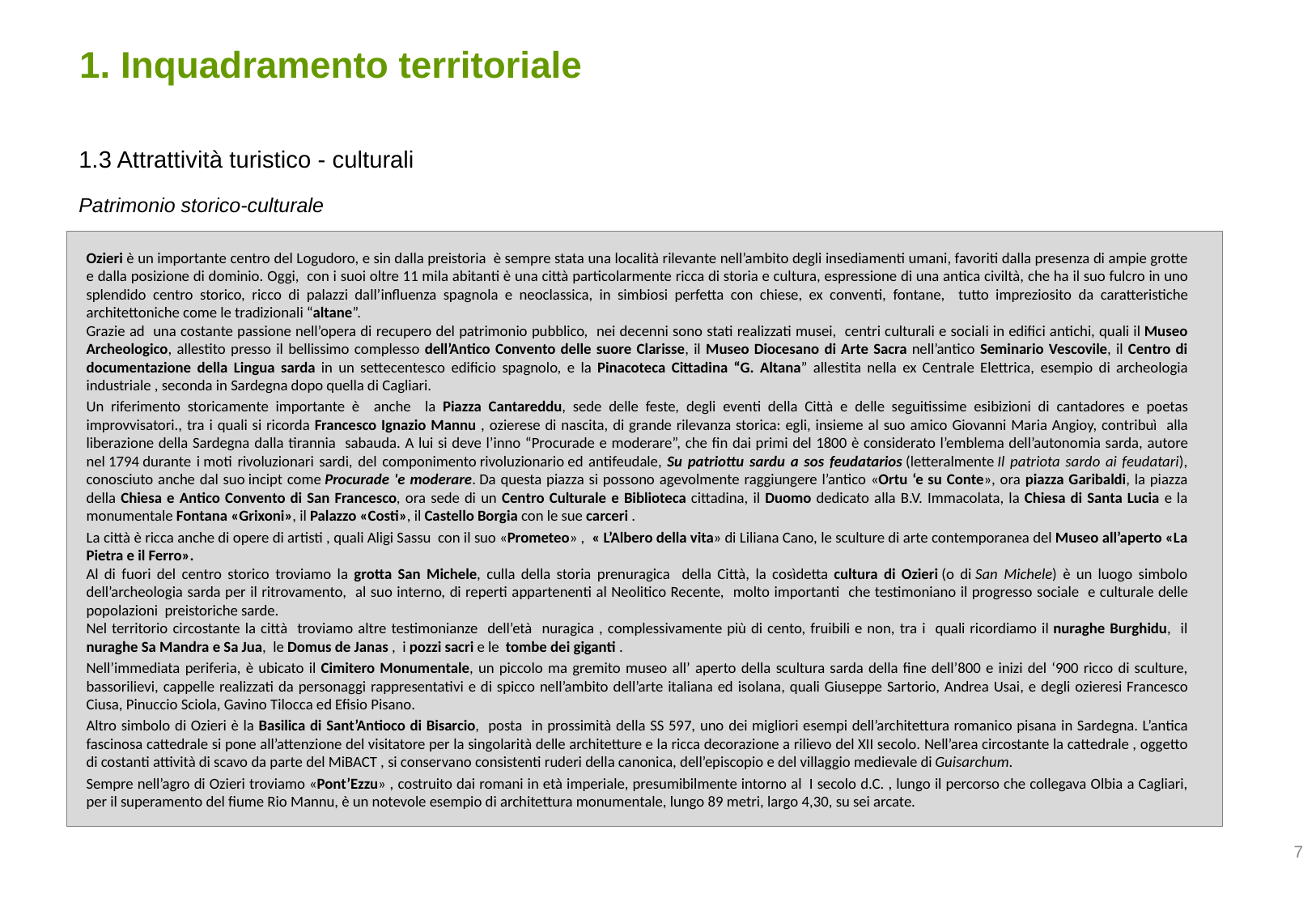

1. Inquadramento territoriale
1.3 Attrattività turistico - culturali
Patrimonio storico-culturale

Ozieri è un importante centro del Logudoro, e sin dalla preistoria  è sempre stata una località rilevante nell’ambito degli insediamenti umani, favoriti dalla presenza di ampie grotte e dalla posizione di dominio. Oggi,  con i suoi oltre 11 mila abitanti è una città particolarmente ricca di storia e cultura, espressione di una antica civiltà, che ha il suo fulcro in uno splendido centro storico, ricco di palazzi dall’influenza spagnola e neoclassica, in simbiosi perfetta con chiese, ex conventi, fontane,  tutto impreziosito da caratteristiche architettoniche come le tradizionali “altane”.
Grazie ad  una costante passione nell’opera di recupero del patrimonio pubblico,  nei decenni sono stati realizzati musei,  centri culturali e sociali in edifici antichi, quali il Museo Archeologico, allestito presso il bellissimo complesso dell’Antico Convento delle suore Clarisse, il Museo Diocesano di Arte Sacra nell’antico Seminario Vescovile, il Centro di documentazione della Lingua sarda in un settecentesco edificio spagnolo, e la Pinacoteca Cittadina “G. Altana” allestita nella ex Centrale Elettrica, esempio di archeologia industriale , seconda in Sardegna dopo quella di Cagliari.
Un riferimento storicamente importante è  anche  la Piazza Cantareddu, sede delle feste, degli eventi della Città e delle seguitissime esibizioni di cantadores e poetas improvvisatori., tra i quali si ricorda Francesco Ignazio Mannu , ozierese di nascita, di grande rilevanza storica: egli, insieme al suo amico Giovanni Maria Angioy, contribuì  alla liberazione della Sardegna dalla tirannia  sabauda. A lui si deve l’inno “Procurade e moderare”, che fin dai primi del 1800 è considerato l’emblema dell’autonomia sarda, autore nel 1794 durante i moti rivoluzionari sardi, del componimento rivoluzionario ed antifeudale, Su patriottu sardu a sos feudatarios (letteralmente Il patriota sardo ai feudatari), conosciuto anche dal suo incipt come Procurade 'e moderare. Da questa piazza si possono agevolmente raggiungere l’antico «Ortu ‘e su Conte», ora piazza Garibaldi, la piazza della Chiesa e Antico Convento di San Francesco, ora sede di un Centro Culturale e Biblioteca cittadina, il Duomo dedicato alla B.V. Immacolata, la Chiesa di Santa Lucia e la monumentale Fontana «Grixoni», il Palazzo «Costi», il Castello Borgia con le sue carceri .
La città è ricca anche di opere di artisti , quali Aligi Sassu  con il suo «Prometeo» ,  « L’Albero della vita» di Liliana Cano, le sculture di arte contemporanea del Museo all’aperto «La Pietra e il Ferro».
Al di fuori del centro storico troviamo la grotta San Michele, culla della storia prenuragica  della Città, la cosìdetta cultura di Ozieri (o di San Michele) è un luogo simbolo dell’archeologia sarda per il ritrovamento,  al suo interno, di reperti appartenenti al Neolitico Recente,  molto importanti  che testimoniano il progresso sociale  e culturale delle popolazioni  preistoriche sarde.
Nel territorio circostante la città  troviamo altre testimonianze  dell’età  nuragica , complessivamente più di cento, fruibili e non, tra i  quali ricordiamo il nuraghe Burghidu,  il nuraghe Sa Mandra e Sa Jua,  le Domus de Janas ,  i pozzi sacri e le  tombe dei giganti .
Nell’immediata periferia, è ubicato il Cimitero Monumentale, un piccolo ma gremito museo all’ aperto della scultura sarda della fine dell’800 e inizi del ‘900 ricco di sculture, bassorilievi, cappelle realizzati da personaggi rappresentativi e di spicco nell’ambito dell’arte italiana ed isolana, quali Giuseppe Sartorio, Andrea Usai, e degli ozieresi Francesco Ciusa, Pinuccio Sciola, Gavino Tilocca ed Efisio Pisano.
Altro simbolo di Ozieri è la Basilica di Sant’Antioco di Bisarcio,  posta  in prossimità della SS 597, uno dei migliori esempi dell’architettura romanico pisana in Sardegna. L’antica fascinosa cattedrale si pone all’attenzione del visitatore per la singolarità delle architetture e la ricca decorazione a rilievo del XII secolo. Nell’area circostante la cattedrale , oggetto di costanti attività di scavo da parte del MiBACT , si conservano consistenti ruderi della canonica, dell’episcopio e del villaggio medievale di Guisarchum.
Sempre nell’agro di Ozieri troviamo «Pont’Ezzu» , costruito dai romani in età imperiale, presumibilmente intorno al  I secolo d.C. , lungo il percorso che collegava Olbia a Cagliari, per il superamento del fiume Rio Mannu, è un notevole esempio di architettura monumentale, lungo 89 metri, largo 4,30, su sei arcate.

7